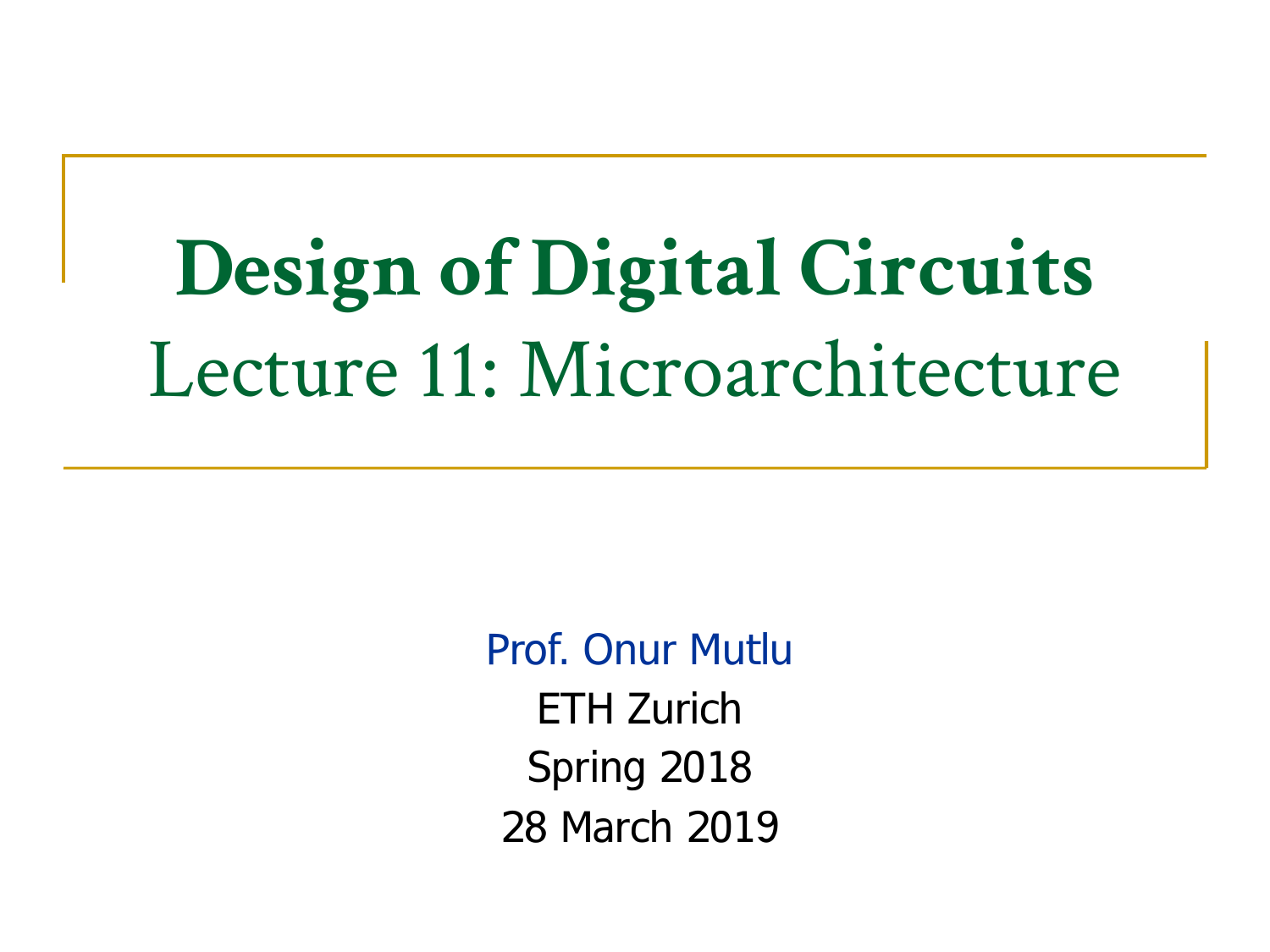

# Design of Digital Circuits Lecture 11: Microarchitecture

Prof. Onur Mutlu
ETH Zurich
Spring 2018
28 March 2019